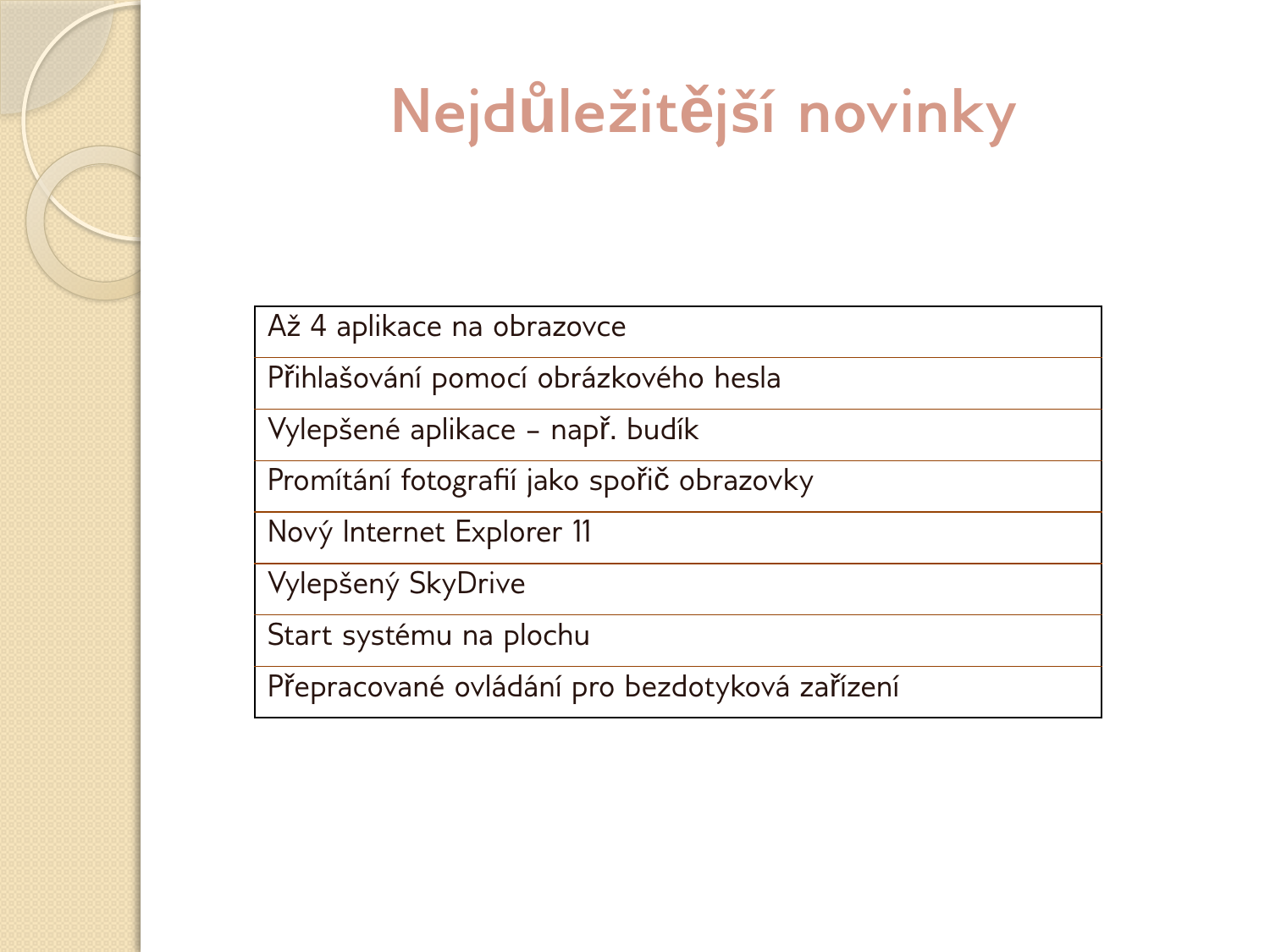

# Nejdůležitější novinky
| Až 4 aplikace na obrazovce |
| --- |
| Přihlašování pomocí obrázkového hesla |
| Vylepšené aplikace – např. budík |
| Promítání fotografií jako spořič obrazovky |
| Nový Internet Explorer 11 |
| Vylepšený SkyDrive |
| Start systému na plochu |
| Přepracované ovládání pro bezdotyková zařízení |